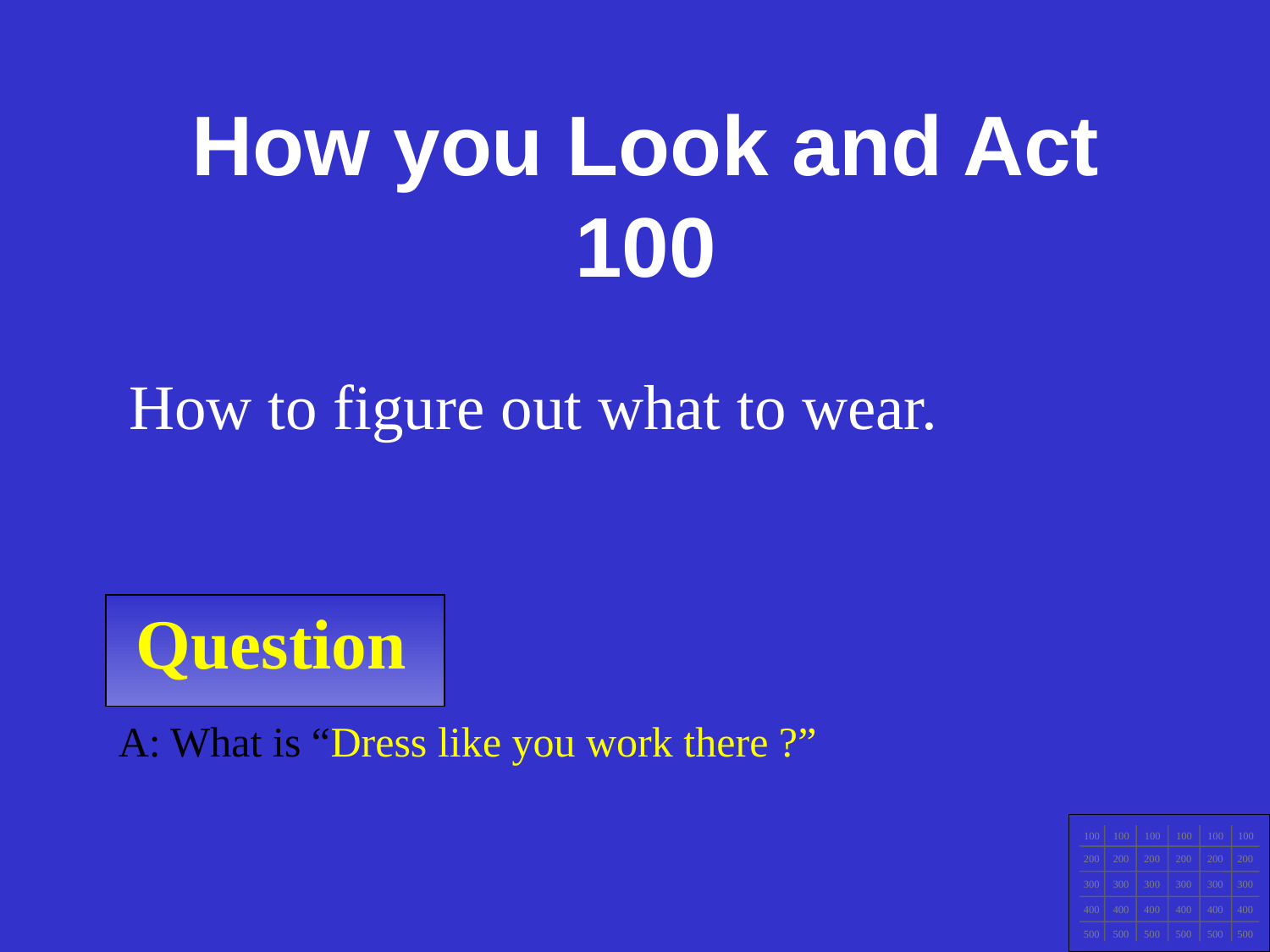

How you Look and Act
100
How to figure out what to wear.
Question

A: What is “Dress like you work there ?”

100
100
100
100
100
100

200
200
200
200
200
200

300
300
300
300
300
300

400
400
400
400
400
400

500
500
500
500
500
500